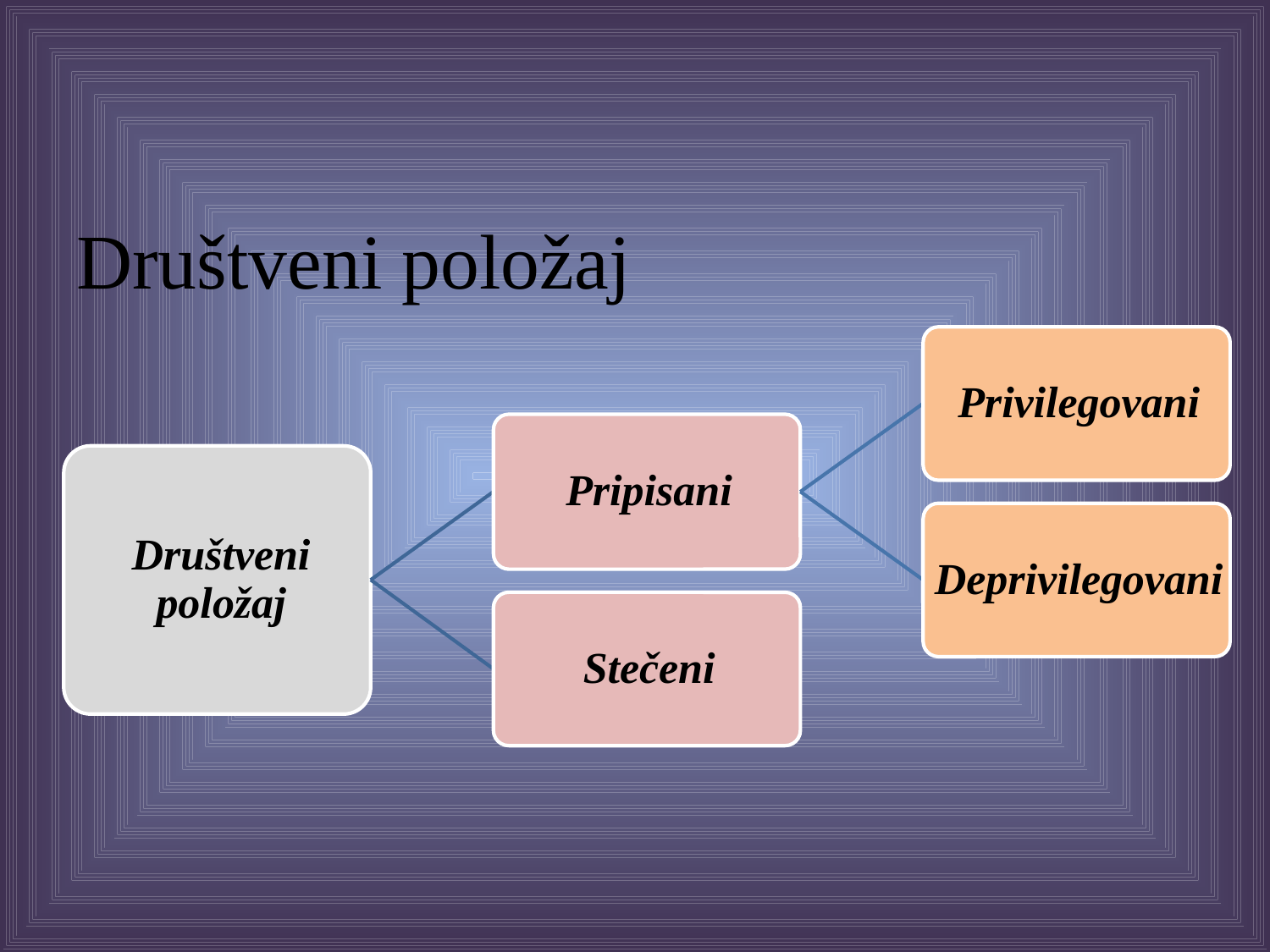

# Društveni položaj
Društveni položaj

Pripisani

Privilegovani

Deprivilegovani

Stečeni